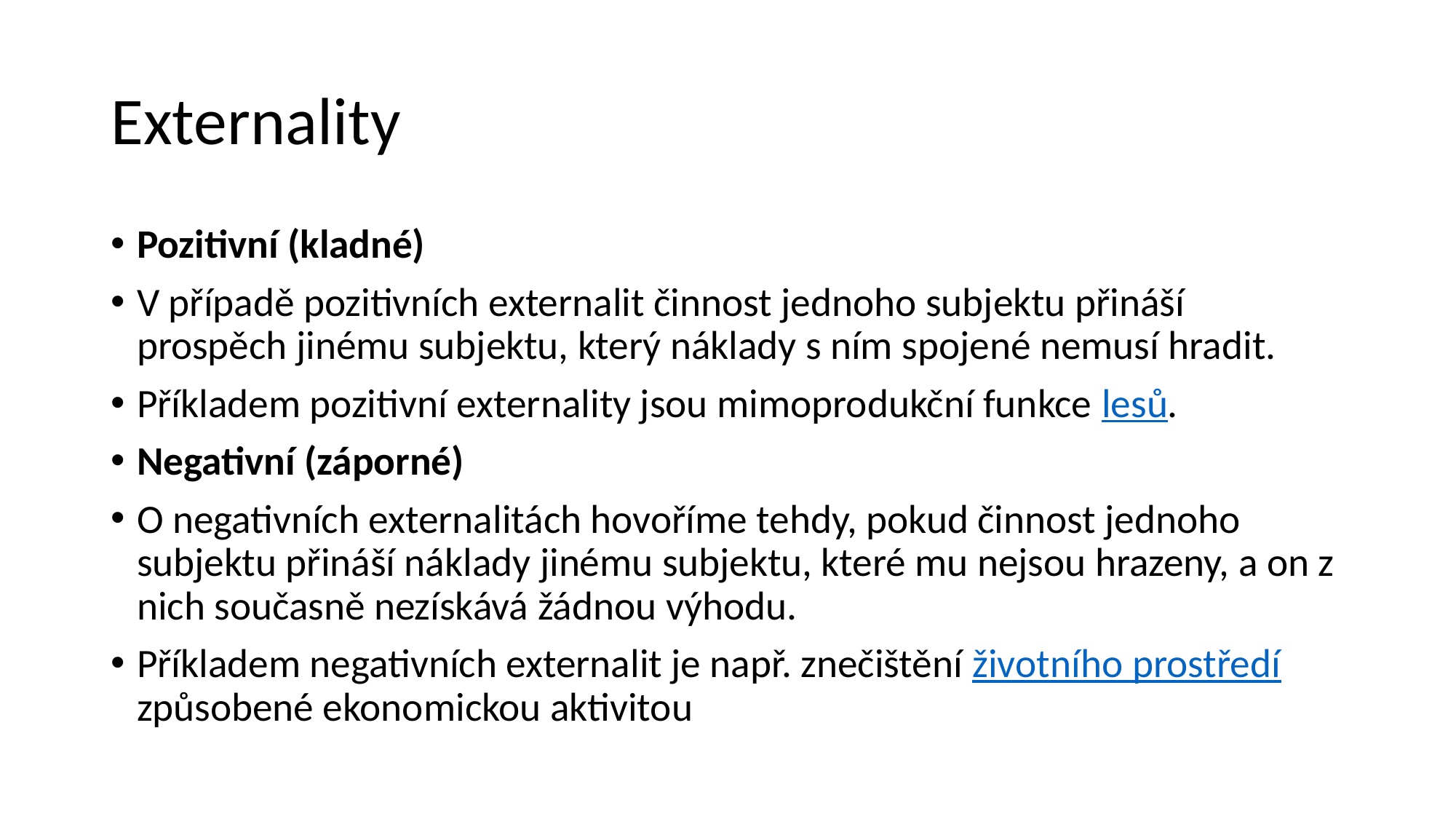

# Externality
Pozitivní (kladné)
V případě pozitivních externalit činnost jednoho subjektu přináší prospěch jinému subjektu, který náklady s ním spojené nemusí hradit.
Příkladem pozitivní externality jsou mimoprodukční funkce lesů.
Negativní (záporné)
O negativních externalitách hovoříme tehdy, pokud činnost jednoho subjektu přináší náklady jinému subjektu, které mu nejsou hrazeny, a on z nich současně nezískává žádnou výhodu.
Příkladem negativních externalit je např. znečištění životního prostředí způsobené ekonomickou aktivitou